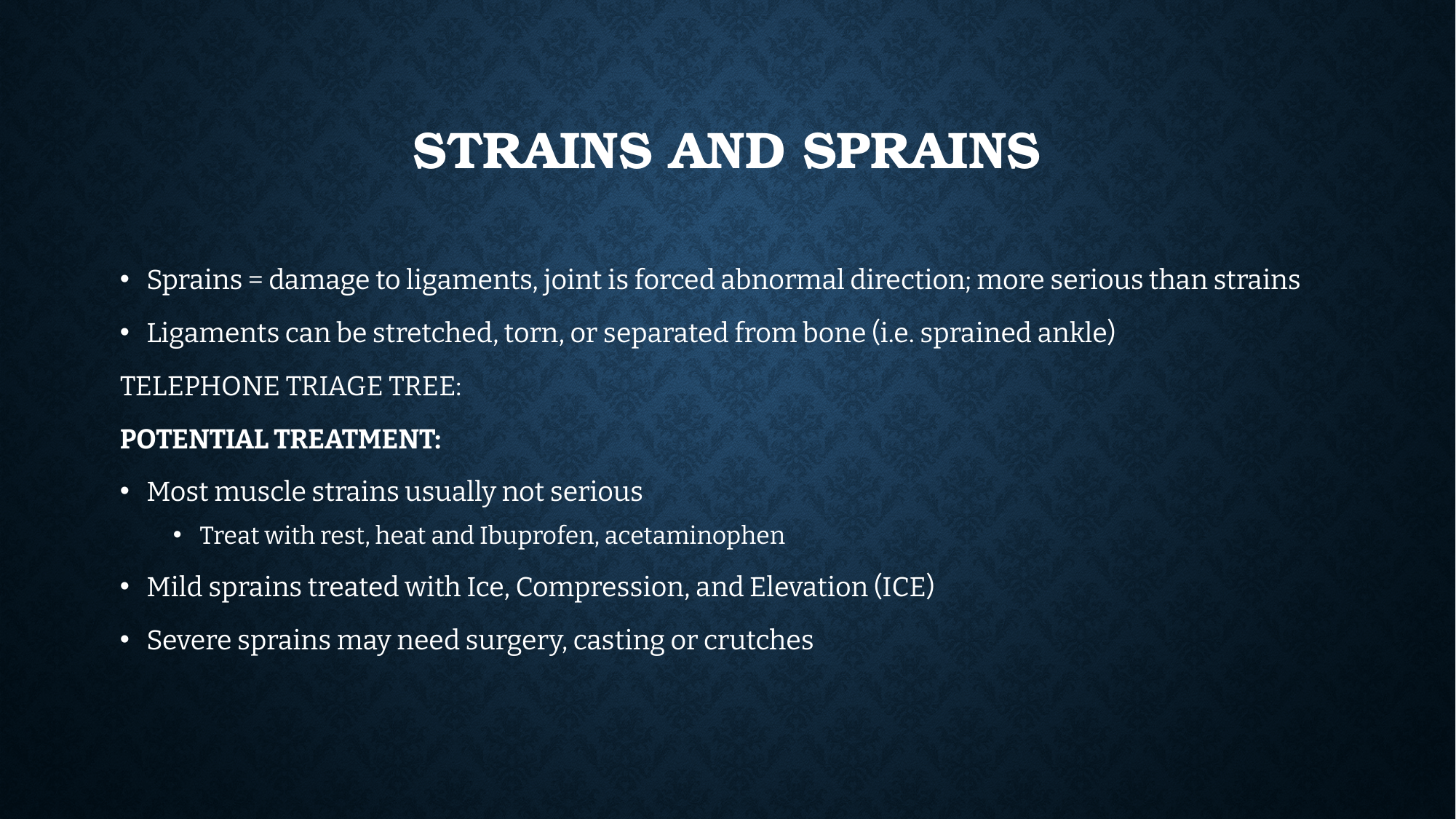

# Strains and sprains
Sprains = damage to ligaments, joint is forced abnormal direction; more serious than strains
Ligaments can be stretched, torn, or separated from bone (i.e. sprained ankle)
TELEPHONE TRIAGE TREE:
POTENTIAL TREATMENT:
Most muscle strains usually not serious
Treat with rest, heat and Ibuprofen, acetaminophen
Mild sprains treated with Ice, Compression, and Elevation (ICE)
Severe sprains may need surgery, casting or crutches